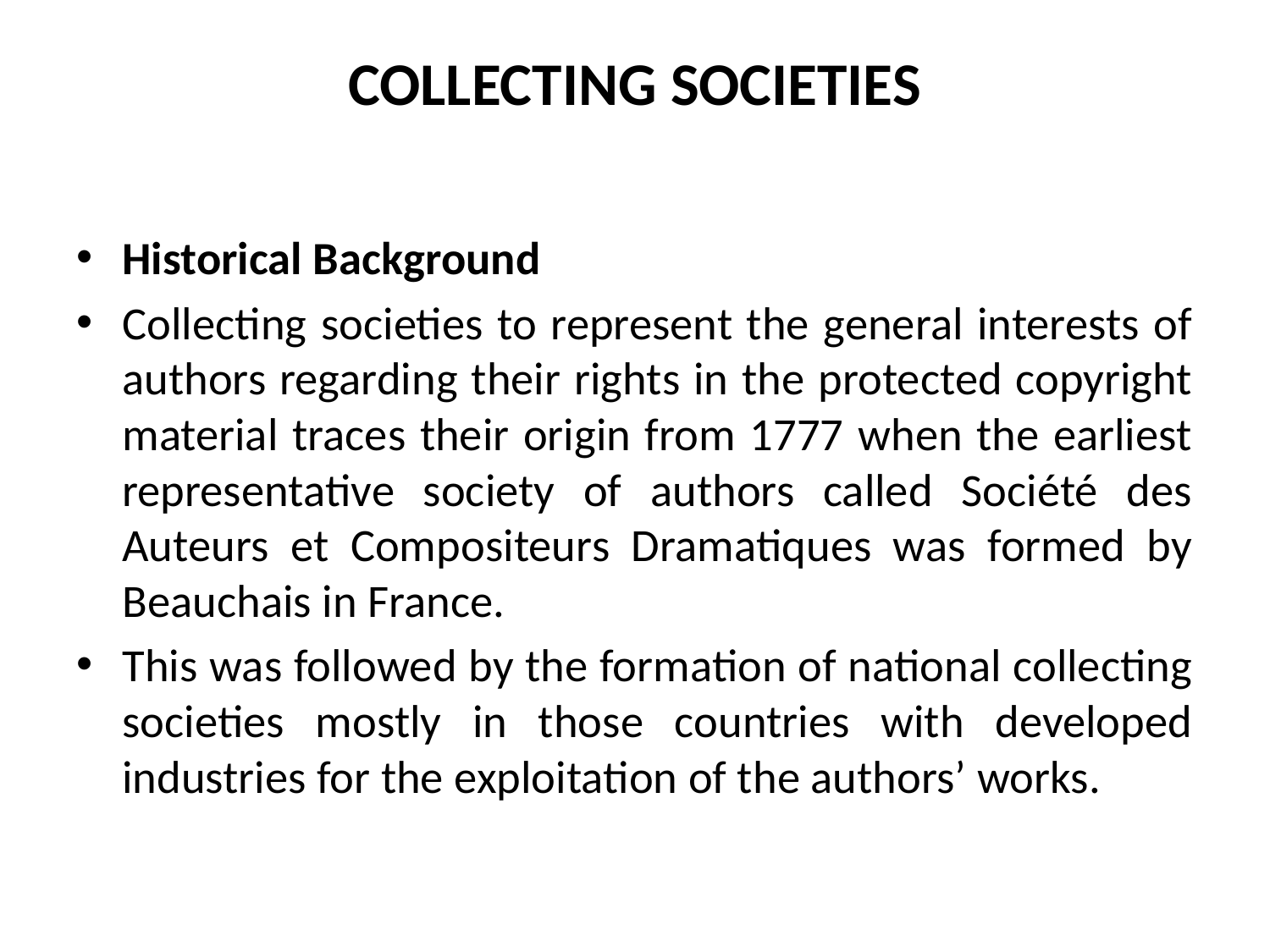

# COLLECTING SOCIETIES
Historical Background
Collecting societies to represent the general interests of authors regarding their rights in the protected copyright material traces their origin from 1777 when the earliest representative society of authors called Société des Auteurs et Compositeurs Dramatiques was formed by Beauchais in France.
This was followed by the formation of national collecting societies mostly in those countries with developed industries for the exploitation of the authors’ works.